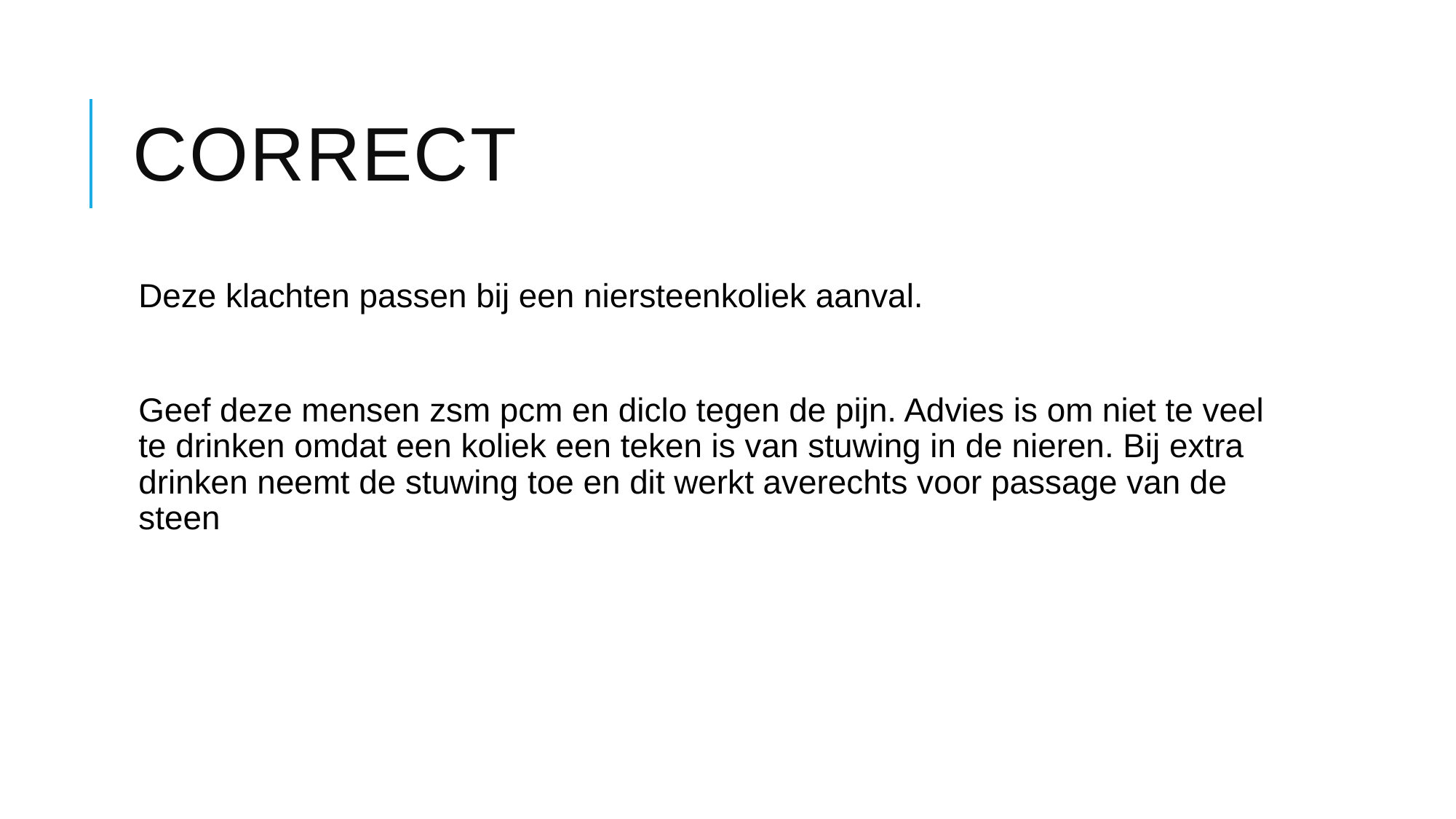

# correct
Deze klachten passen bij een niersteenkoliek aanval.

Geef deze mensen zsm pcm en diclo tegen de pijn. Advies is om niet te veel te drinken omdat een koliek een teken is van stuwing in de nieren. Bij extra drinken neemt de stuwing toe en dit werkt averechts voor passage van de steen